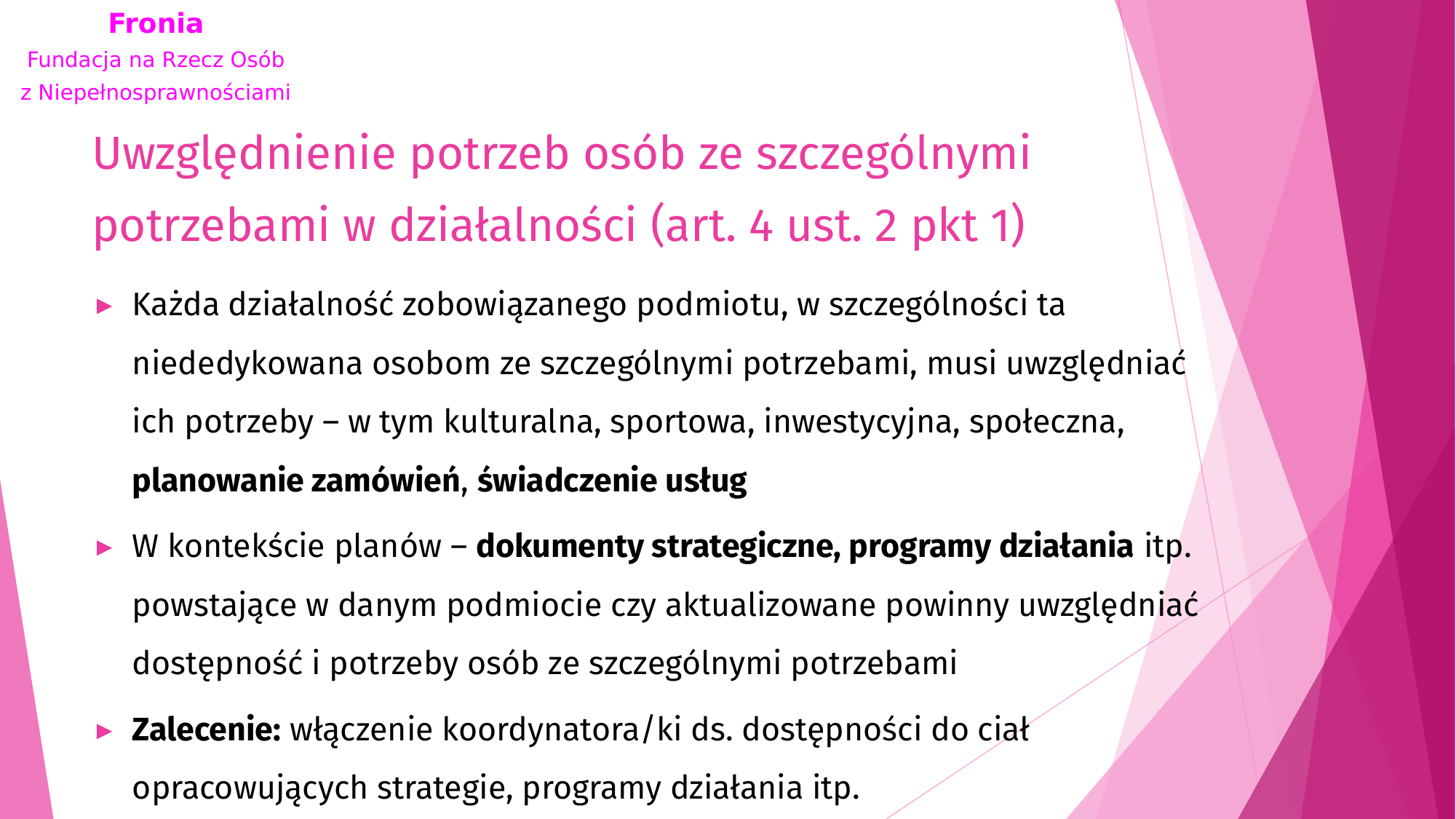

# Uwzględnienie potrzeb osób ze szczególnymi potrzebami w działalności (art. 4 ust. 2 pkt 1)
Każda działalność zobowiązanego podmiotu, w szczególności ta niededykowana osobom ze szczególnymi potrzebami, musi uwzględniać ich potrzeby – w tym kulturalna, sportowa, inwestycyjna, społeczna, planowanie zamówień, świadczenie usług
W kontekście planów – dokumenty strategiczne, programy działania itp. powstające w danym podmiocie czy aktualizowane powinny uwzględniać dostępność i potrzeby osób ze szczególnymi potrzebami
Zalecenie: włączenie koordynatora/ki ds. dostępności do ciał opracowujących strategie, programy działania itp.